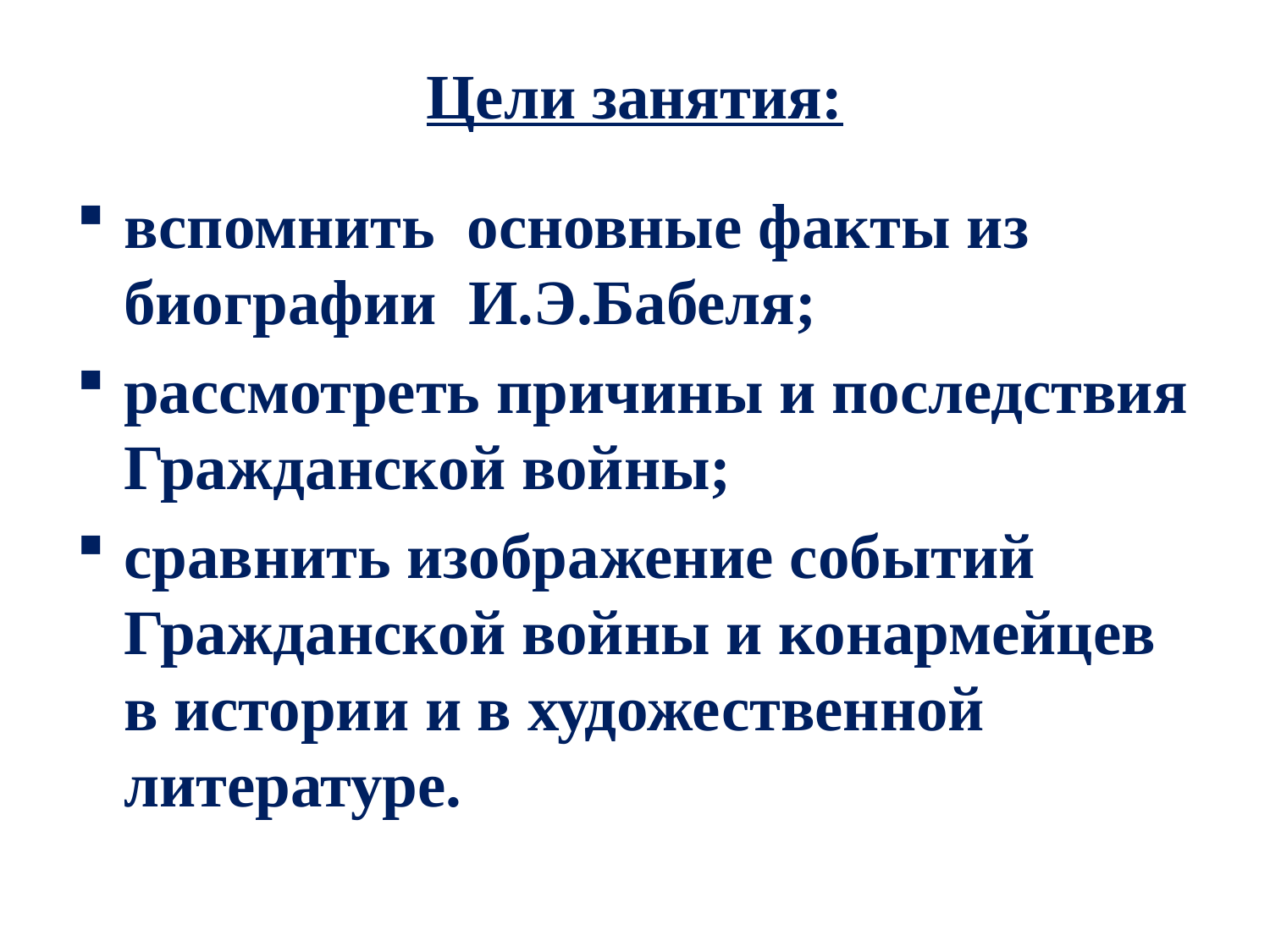

# Цели занятия:
вспомнить  основные факты из  биографии  И.Э.Бабеля;
рассмотреть причины и последствия Гражданской войны;
сравнить изображение событий Гражданской войны и конармейцев в истории и в художественной литературе.